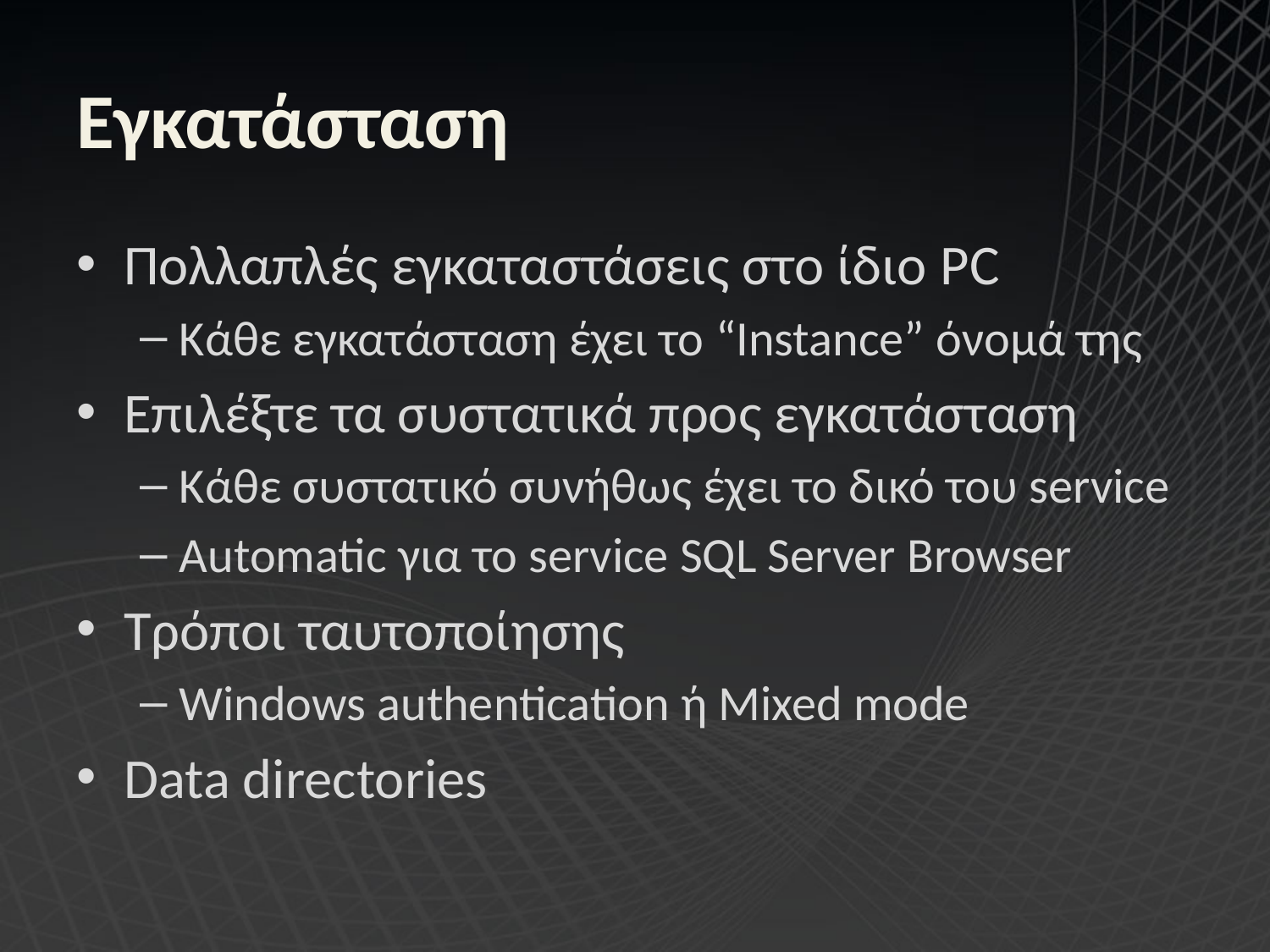

# Εγκατάσταση
Πολλαπλές εγκαταστάσεις στο ίδιο PC
Κάθε εγκατάσταση έχει το “Instance” όνομά της
Επιλέξτε τα συστατικά προς εγκατάσταση
Κάθε συστατικό συνήθως έχει το δικό του service
Automatic για το service SQL Server Browser
Τρόποι ταυτοποίησης
Windows authentication ή Mixed mode
Data directories